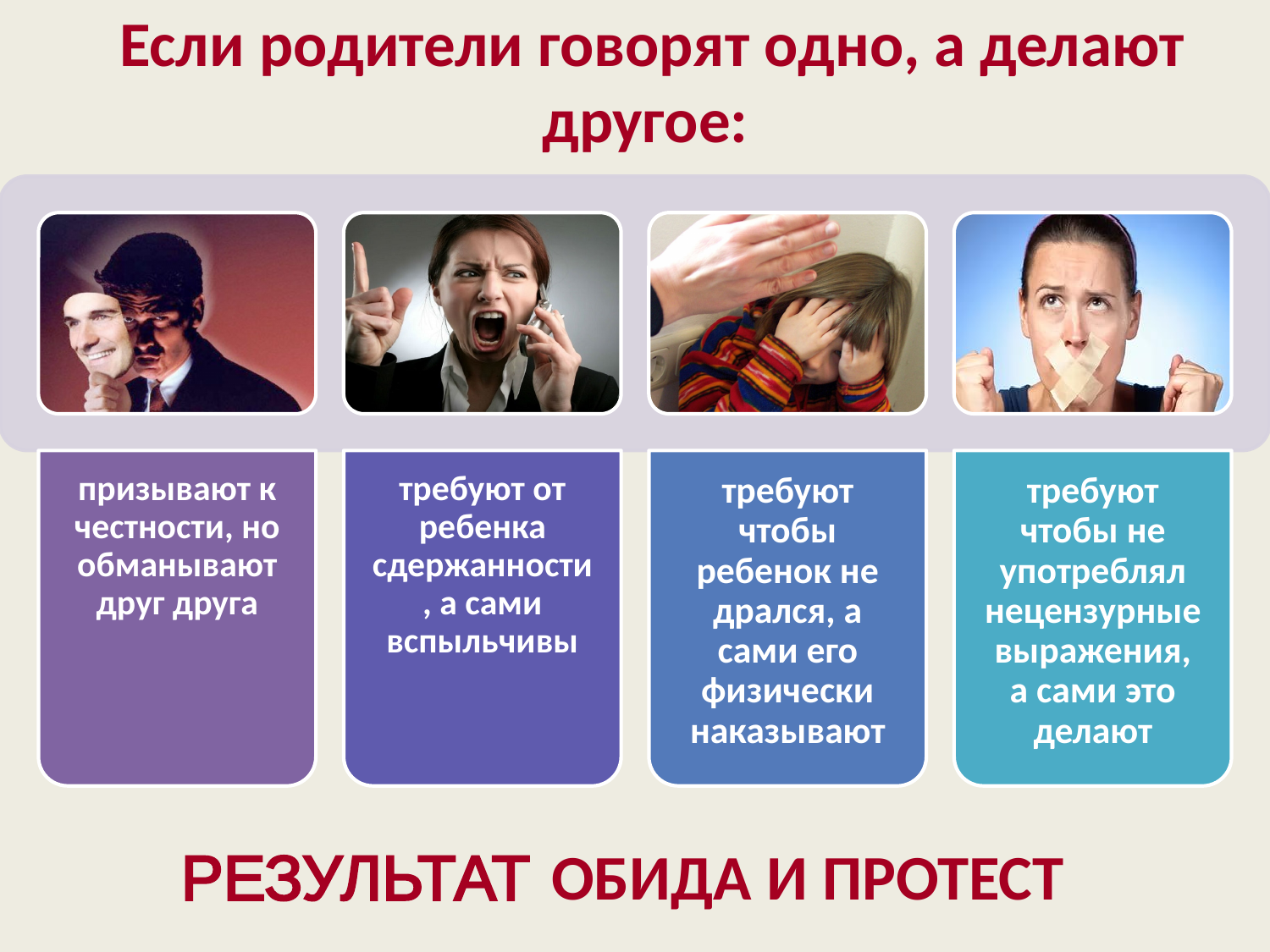

# Если родители говорят одно, а делают другое:
призывают к честности, но обманывают друг друга
требуют от ребенка сдержанности, а сами вспыльчивы
требуют чтобы ребенок не дрался, а сами его физически наказывают
требуют чтобы не употреблял нецензурные выражения, а сами это делают

РЕЗУЛЬТАТ ОБИДА И ПРОТЕСТ